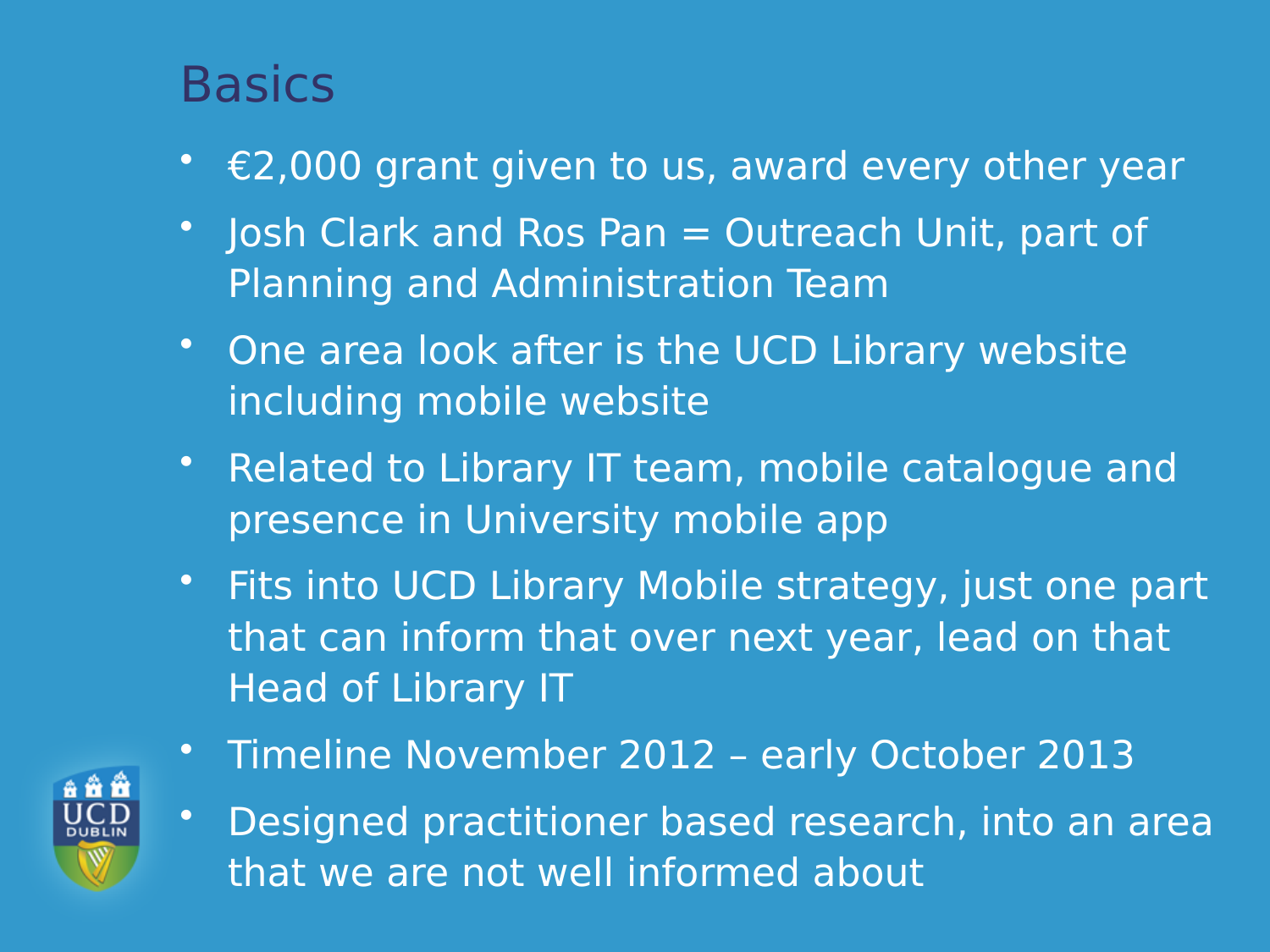

# Basics
€2,000 grant given to us, award every other year
Josh Clark and Ros Pan = Outreach Unit, part of Planning and Administration Team
One area look after is the UCD Library website including mobile website
Related to Library IT team, mobile catalogue and presence in University mobile app
Fits into UCD Library Mobile strategy, just one part that can inform that over next year, lead on that Head of Library IT
Timeline November 2012 – early October 2013
Designed practitioner based research, into an area that we are not well informed about